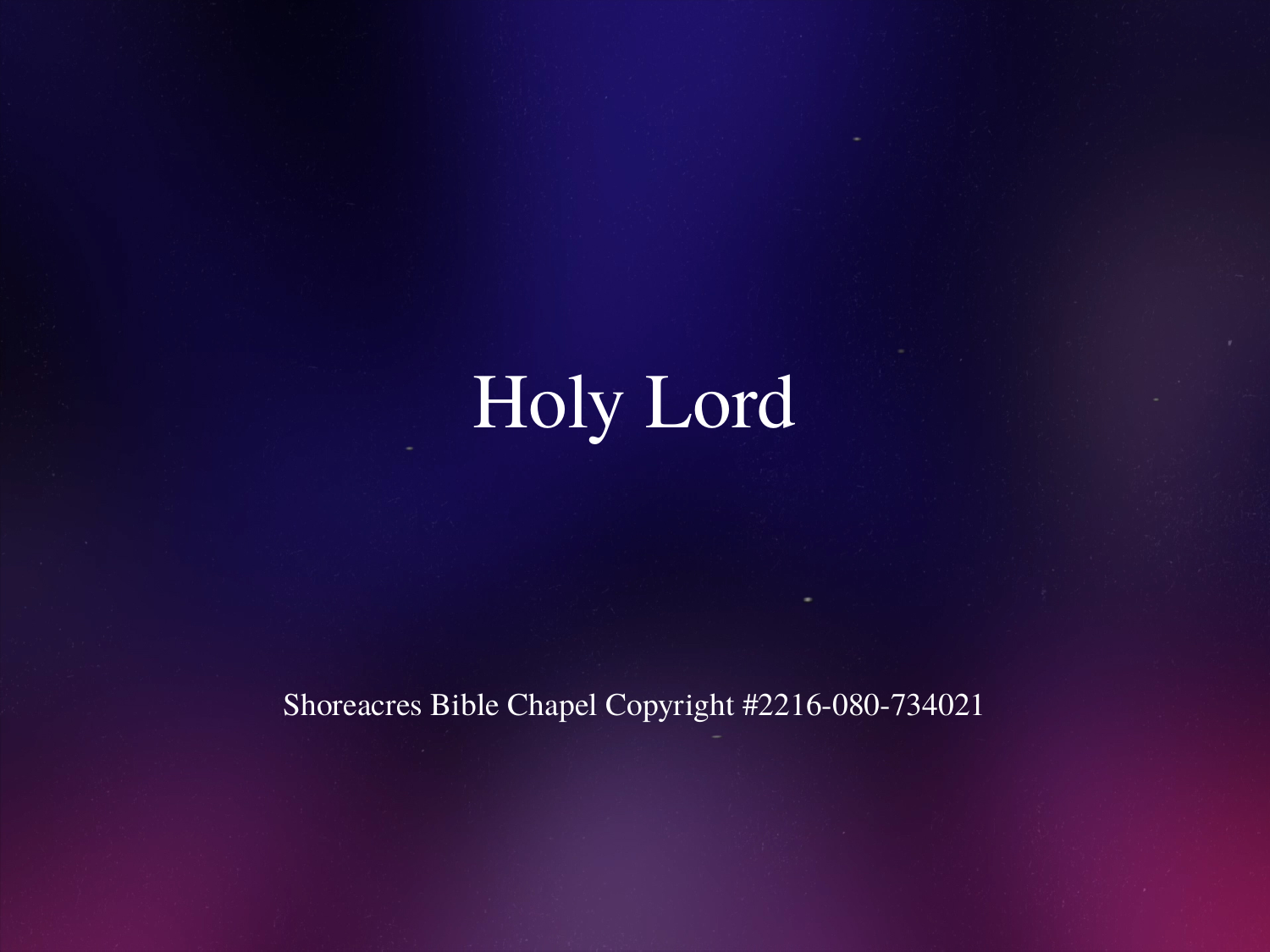

# Holy Lord
Shoreacres Bible Chapel Copyright #2216-080-734021